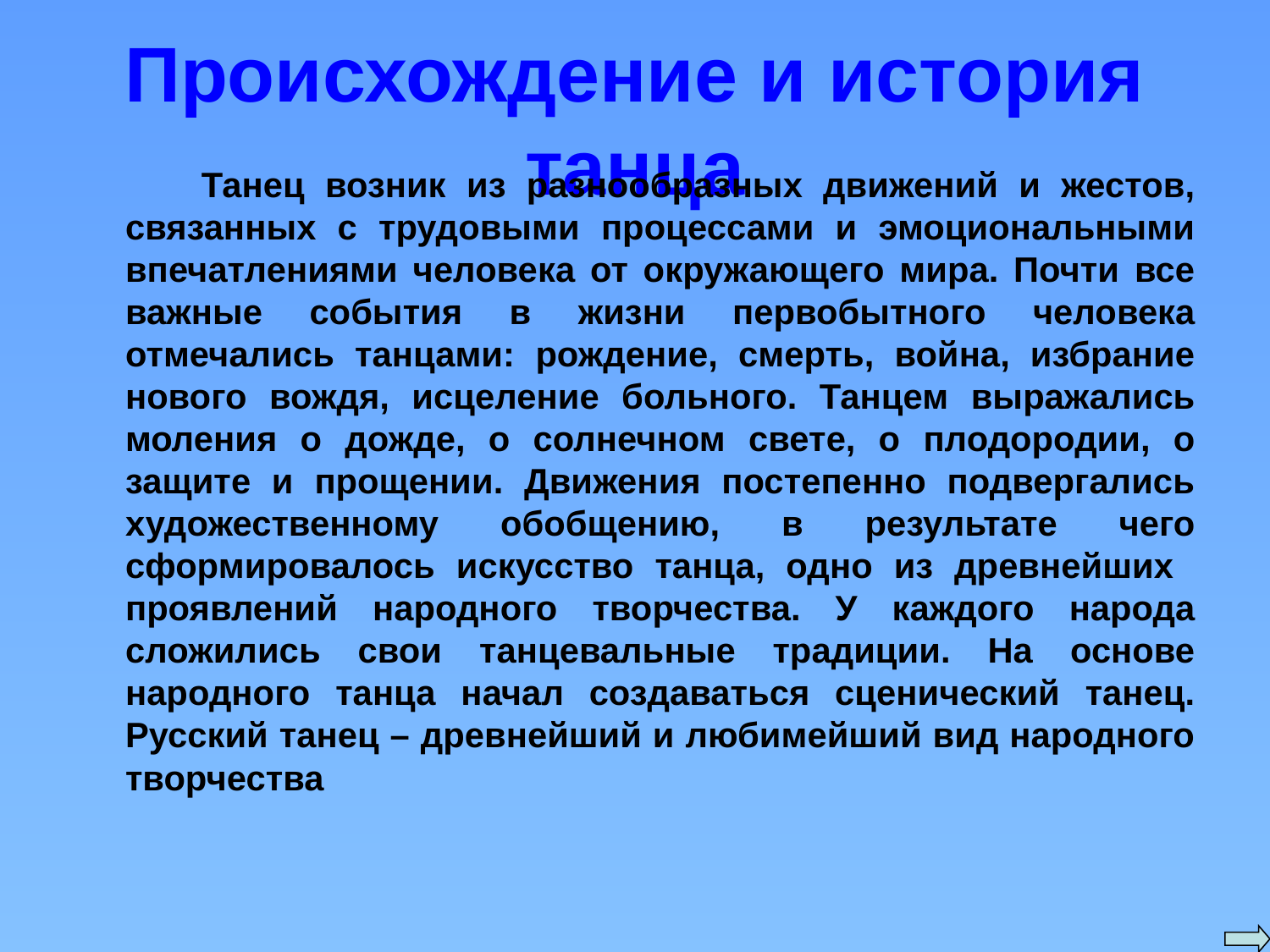

# Происхождение и история танца
      Танец возник из разнообразных движений и жестов, связанных с трудовыми процессами и эмоциональными впечатлениями человека от окружающего мира. Почти все важные события в жизни первобытного человека отмечались танцами: рождение, смерть, война, избрание нового вождя, исцеление больного. Танцем выражались моления о дожде, о солнечном свете, о плодородии, о защите и прощении. Движения постепенно подвергались художественному обобщению, в результате чего сформировалось искусство танца, одно из древнейших  проявлений народного творчества. У каждого народа сложились свои танцевальные традиции. На основе народного танца начал создаваться сценический танец. Русский танец – древнейший и любимейший вид народного творчества